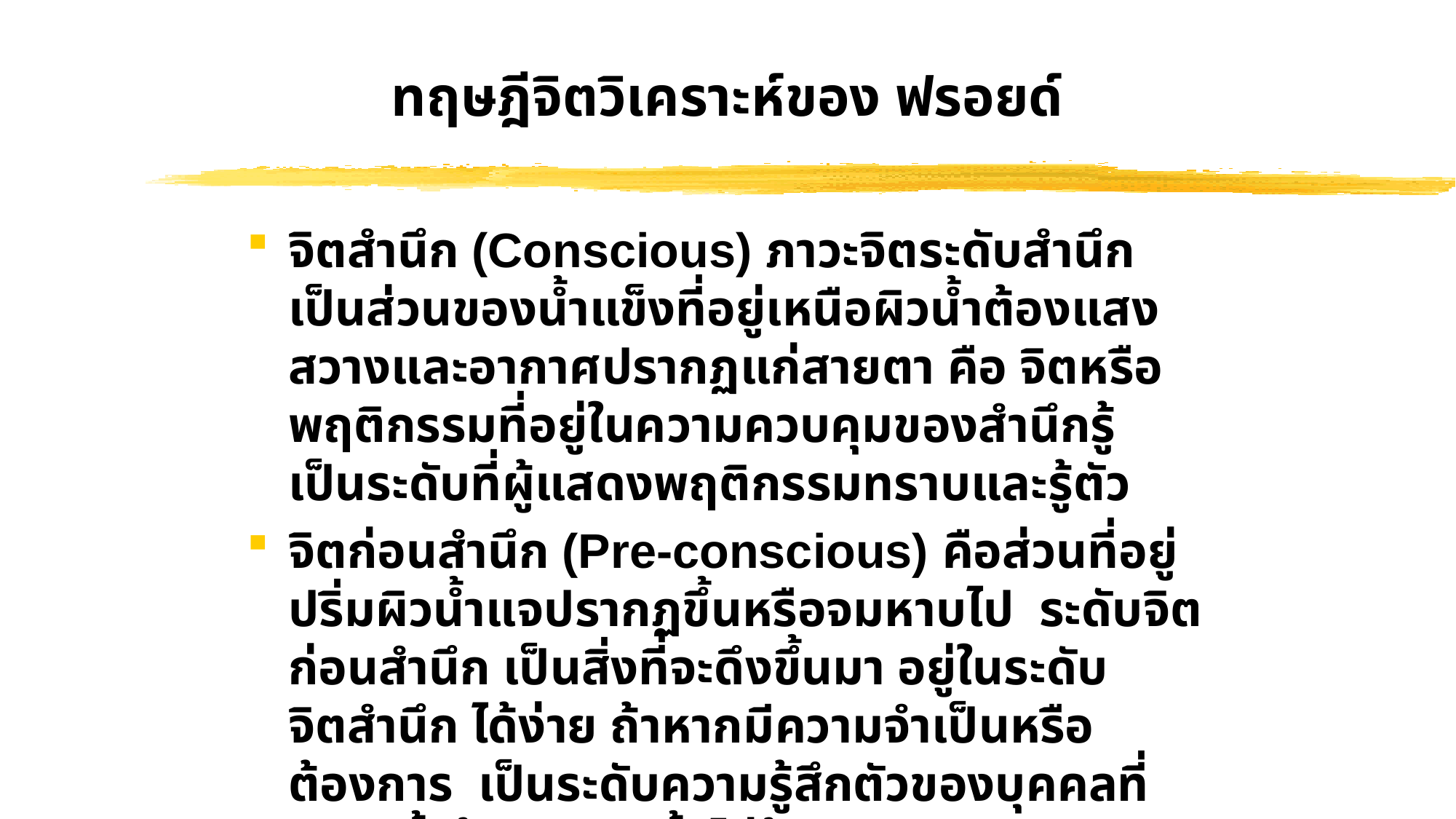

# ทฤษฎีจิตวิเคราะห์ของ ฟรอยด์
จิตสำนึก (Conscious) ภาวะจิตระดับสำนึกเป็นส่วนของน้ำแข็งที่อยู่เหนือผิวน้ำต้องแสงสวางและอากาศปรากฏแก่สายตา คือ จิตหรือพฤติกรรมที่อยู่ในความควบคุมของสำนึกรู้  เป็นระดับที่ผู้แสดงพฤติกรรมทราบและรู้ตัว
จิตก่อนสำนึก (Pre-conscious) คือส่วนที่อยู่ปริ่มผิวน้ำแจปรากฏขึ้นหรือจมหาบไป  ระดับจิตก่อนสำนึก เป็นสิ่งที่จะดึงขึ้นมา อยู่ในระดับจิตสำนึก ได้ง่าย ถ้าหากมีความจำเป็นหรือต้องการ  เป็นระดับความรู้สึกตัวของบุคคลที่บางครั้งรู้ตัว บางครั้งไม่รู้ตัว